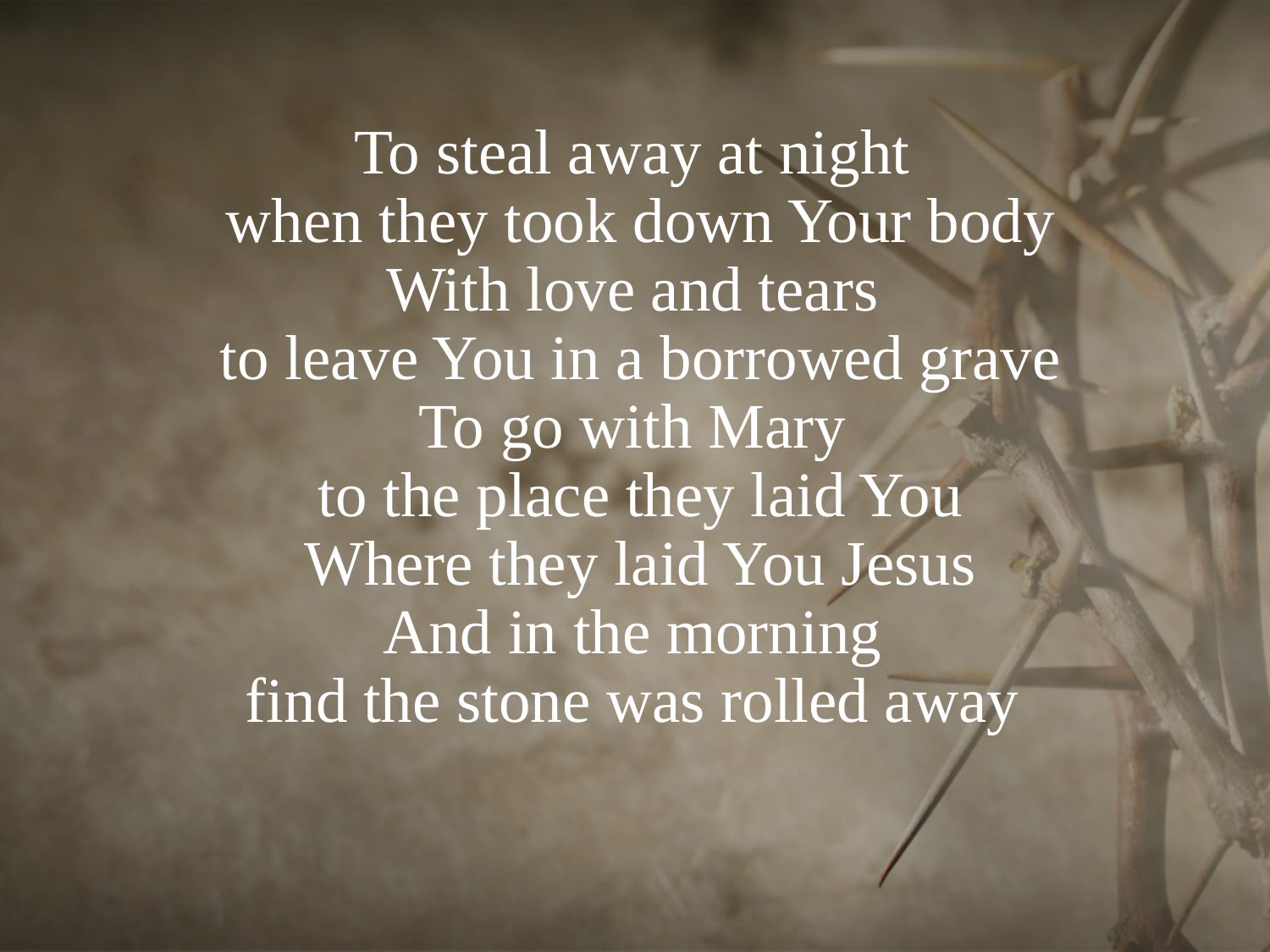

# To steal away at night when they took down Your body With love and tears to leave You in a borrowed grave To go with Mary to the place they laid You Where they laid You Jesus And in the morning find the stone was rolled away